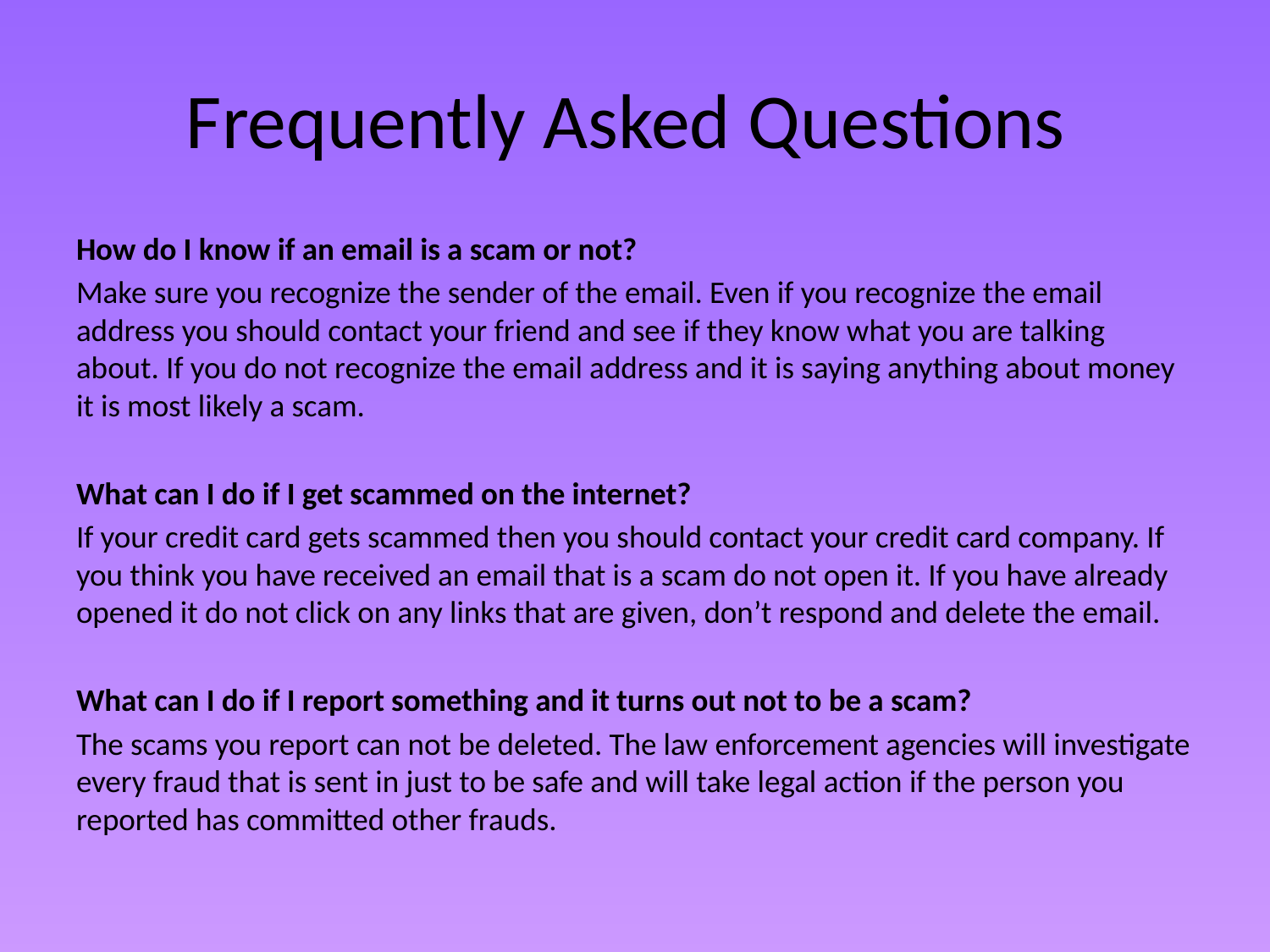

# Frequently Asked Questions
How do I know if an email is a scam or not?
Make sure you recognize the sender of the email. Even if you recognize the email address you should contact your friend and see if they know what you are talking about. If you do not recognize the email address and it is saying anything about money it is most likely a scam.

What can I do if I get scammed on the internet?
If your credit card gets scammed then you should contact your credit card company. If you think you have received an email that is a scam do not open it. If you have already opened it do not click on any links that are given, don’t respond and delete the email.

What can I do if I report something and it turns out not to be a scam?
The scams you report can not be deleted. The law enforcement agencies will investigate every fraud that is sent in just to be safe and will take legal action if the person you reported has committed other frauds.